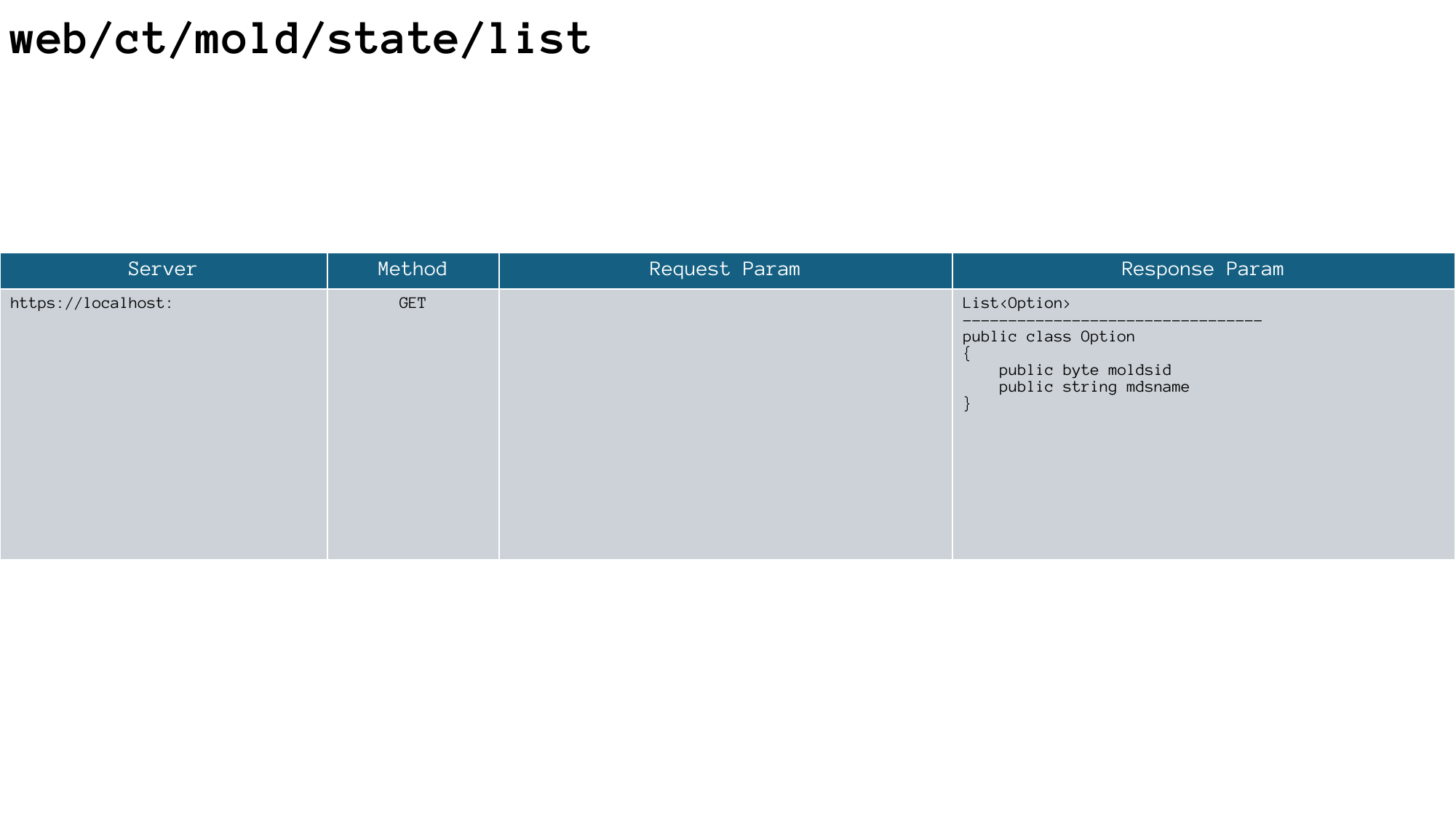

web/ct/mold/state/list
| Server | Method | Request Param | Response Param |
| --- | --- | --- | --- |
| https://localhost: | GET |  | List<Option> --------------------------------- public class Option { public byte moldsid public string mdsname } |